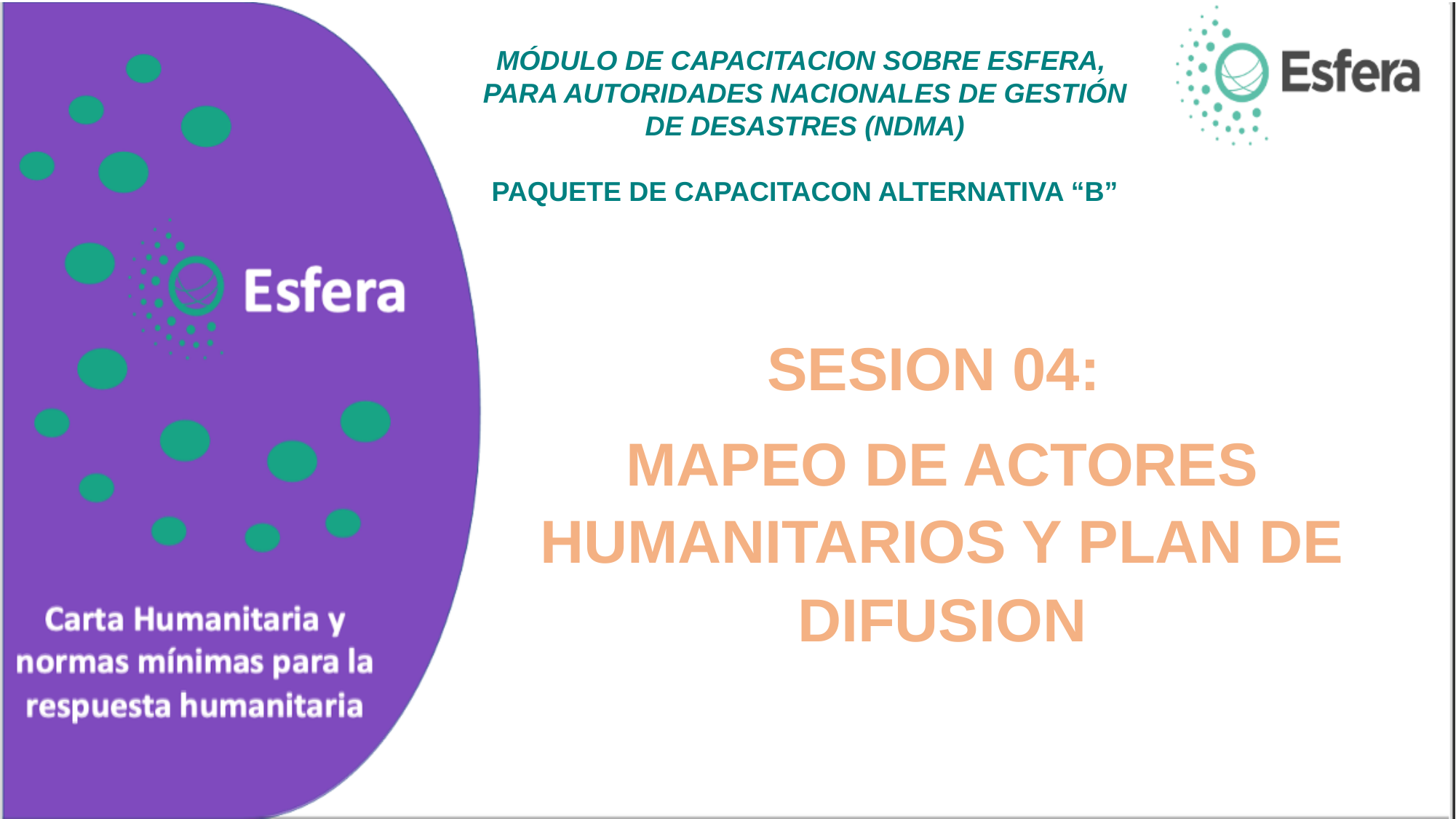

MÓDULO DE CAPACITACION SOBRE ESFERA,
PARA AUTORIDADES NACIONALES DE GESTIÓN DE DESASTRES (NDMA)

PAQUETE DE CAPACITACON ALTERNATIVA “B”

SESION 04:
MAPEO DE ACTORES HUMANITARIOS Y PLAN DE DIFUSION